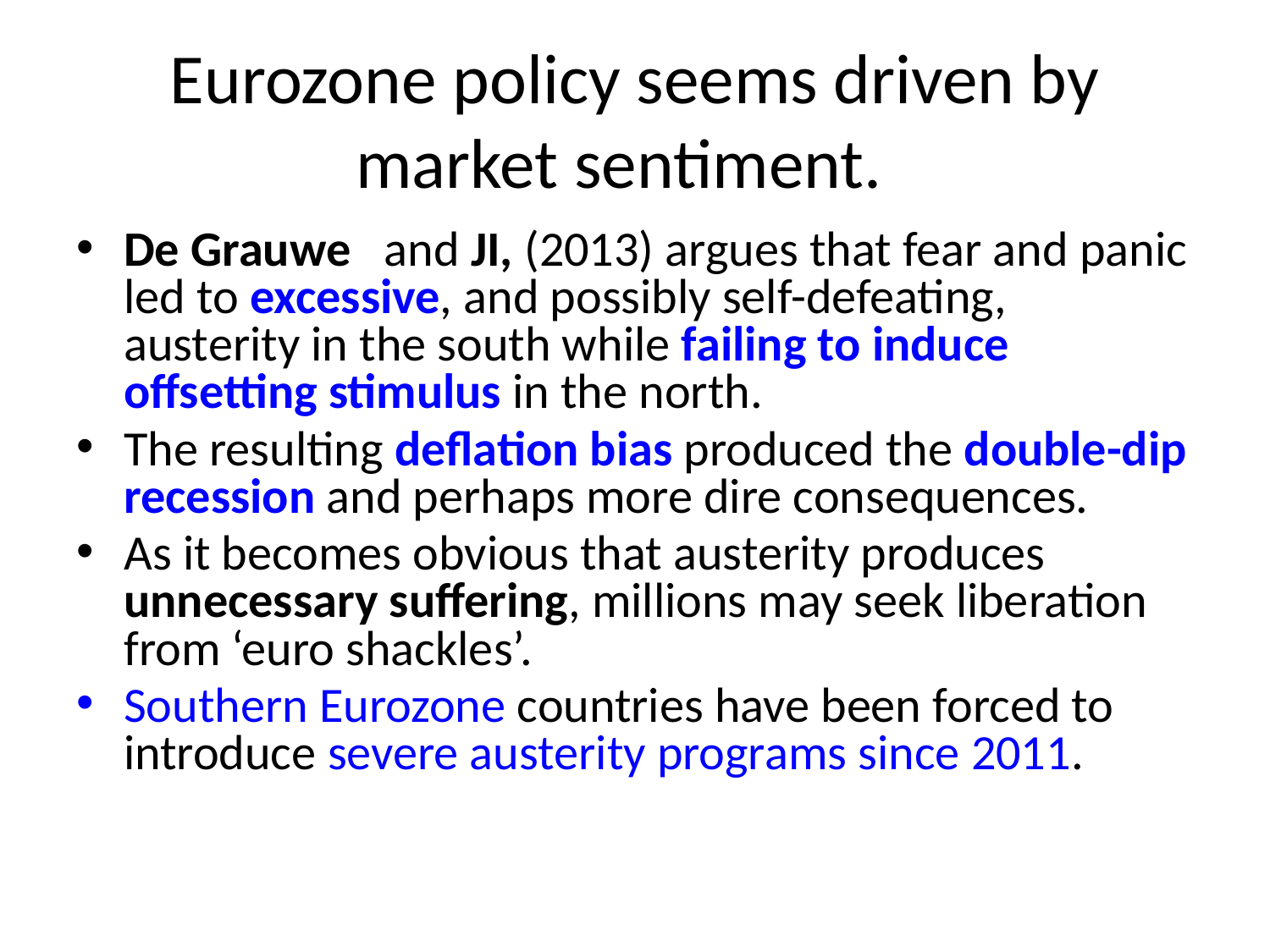

# Eurozone policy seems driven by market sentiment.
De Grauwe   and JI, (2013) argues that fear and panic led to excessive, and possibly self-defeating, austerity in the south while failing to induce offsetting stimulus in the north.
The resulting deflation bias produced the double-dip recession and perhaps more dire consequences.
As it becomes obvious that austerity produces unnecessary suffering, millions may seek liberation from ‘euro shackles’.
Southern Eurozone countries have been forced to introduce severe austerity programs since 2011.